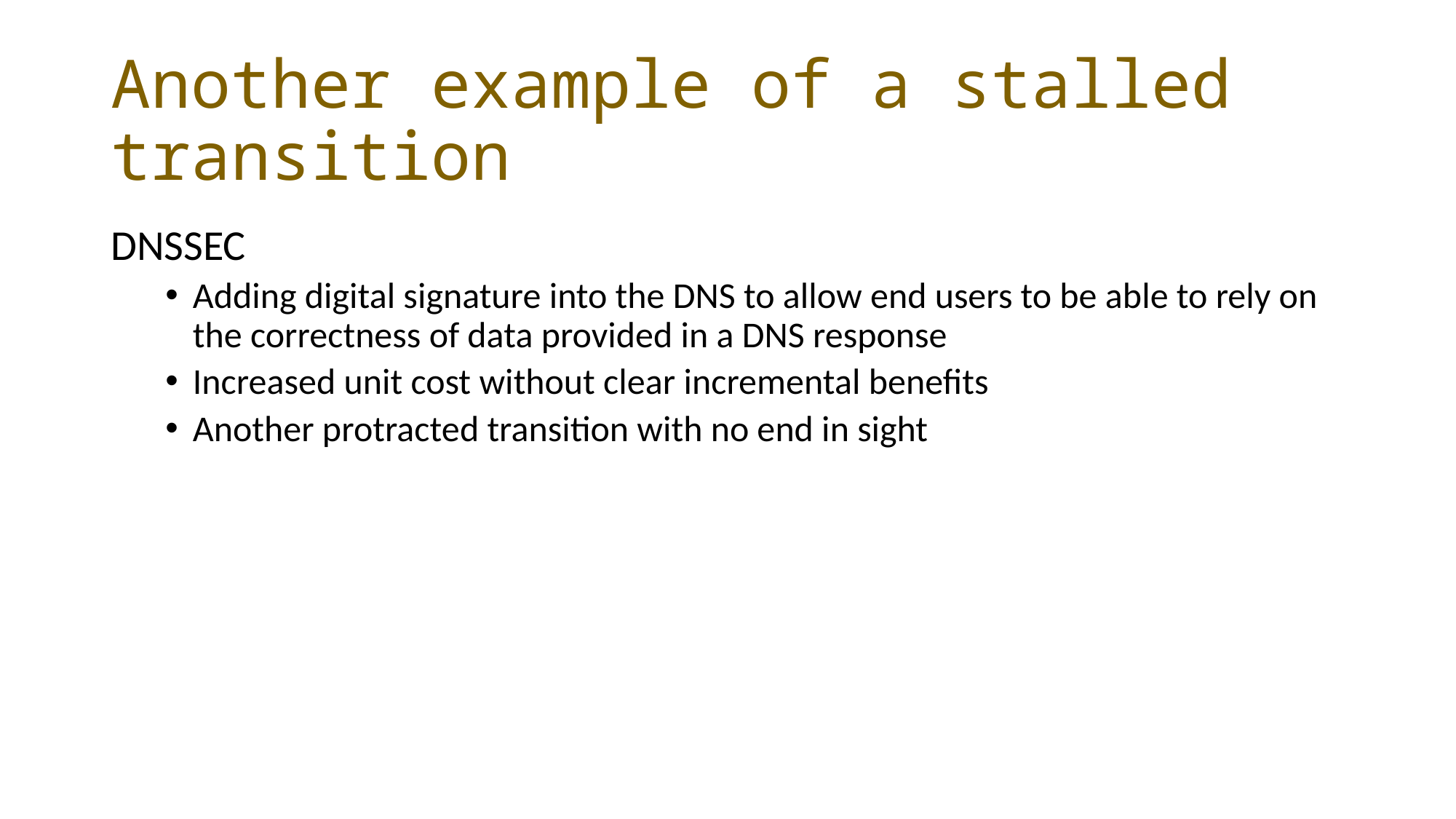

# Another example of a stalled transition
DNSSEC
Adding digital signature into the DNS to allow end users to be able to rely on the correctness of data provided in a DNS response
Increased unit cost without clear incremental benefits
Another protracted transition with no end in sight